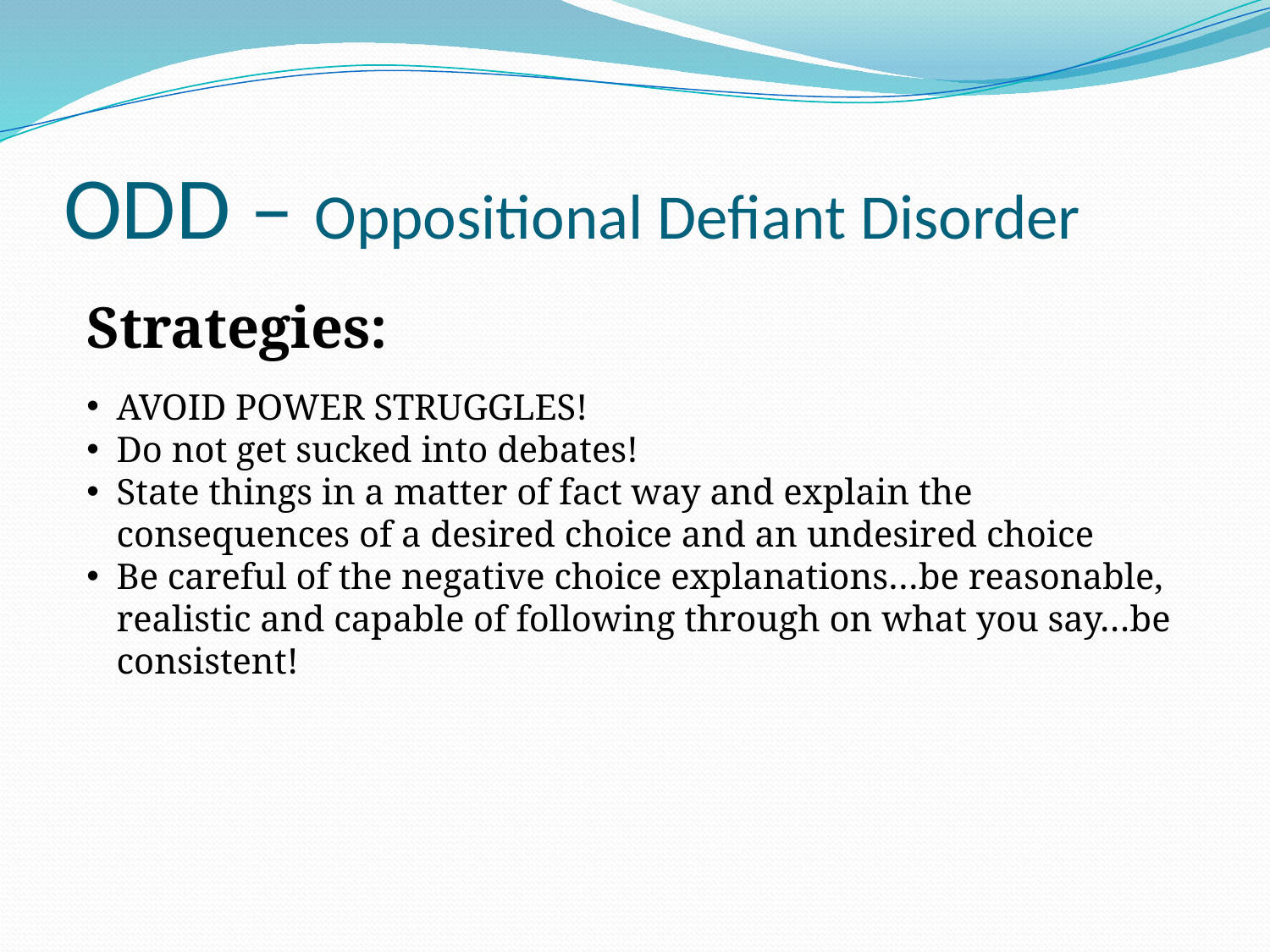

# ODD – Oppositional Defiant Disorder
Strategies:

AVOID POWER STRUGGLES!
Do not get sucked into debates!
State things in a matter of fact way and explain the consequences of a desired choice and an undesired choice
Be careful of the negative choice explanations…be reasonable, realistic and capable of following through on what you say…be consistent!